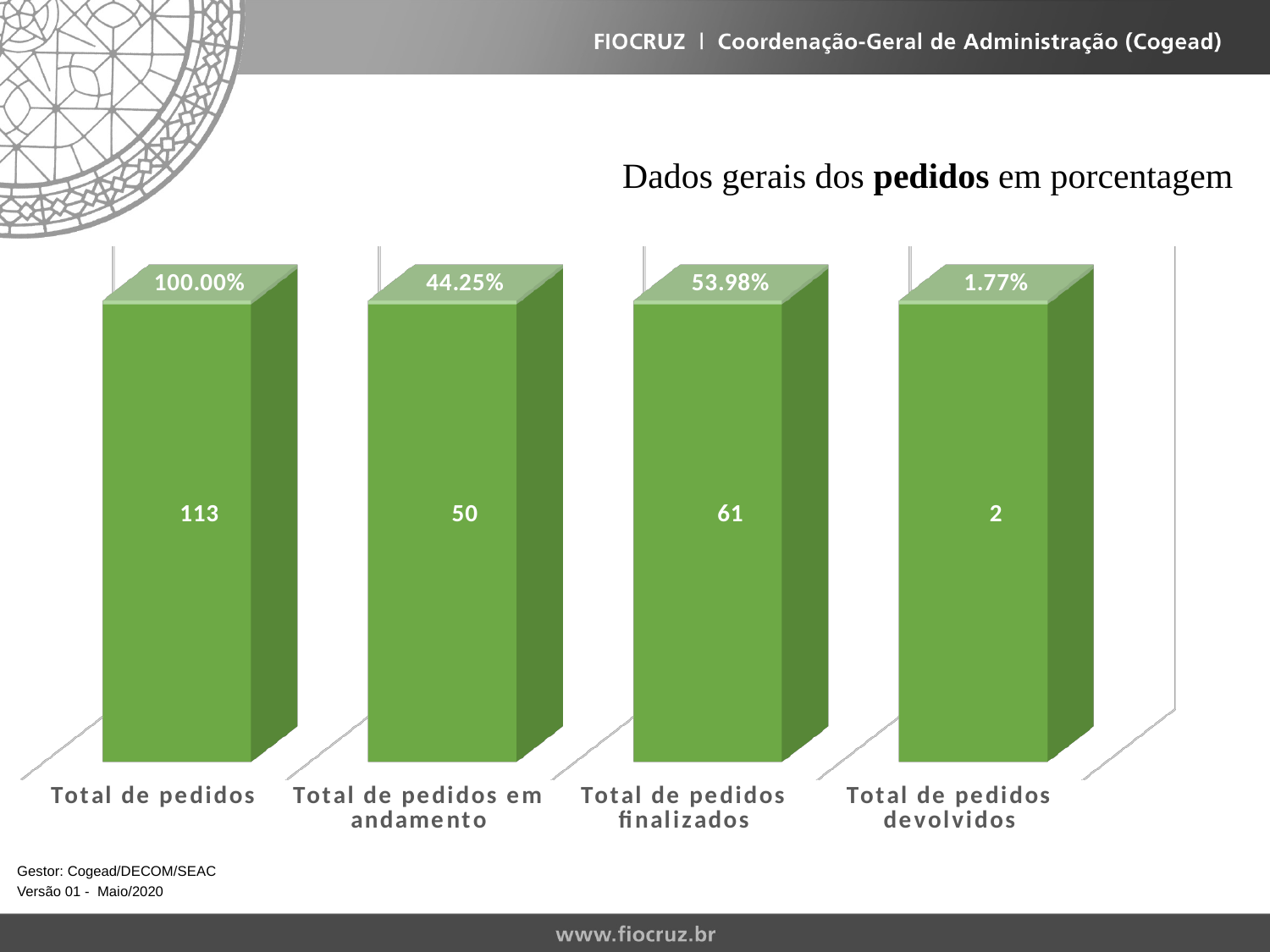

Dados gerais dos pedidos em porcentagem

[unsupported chart]

Gestor: Cogead/DECOM/SEAC
Versão 01 -  Maio/2020